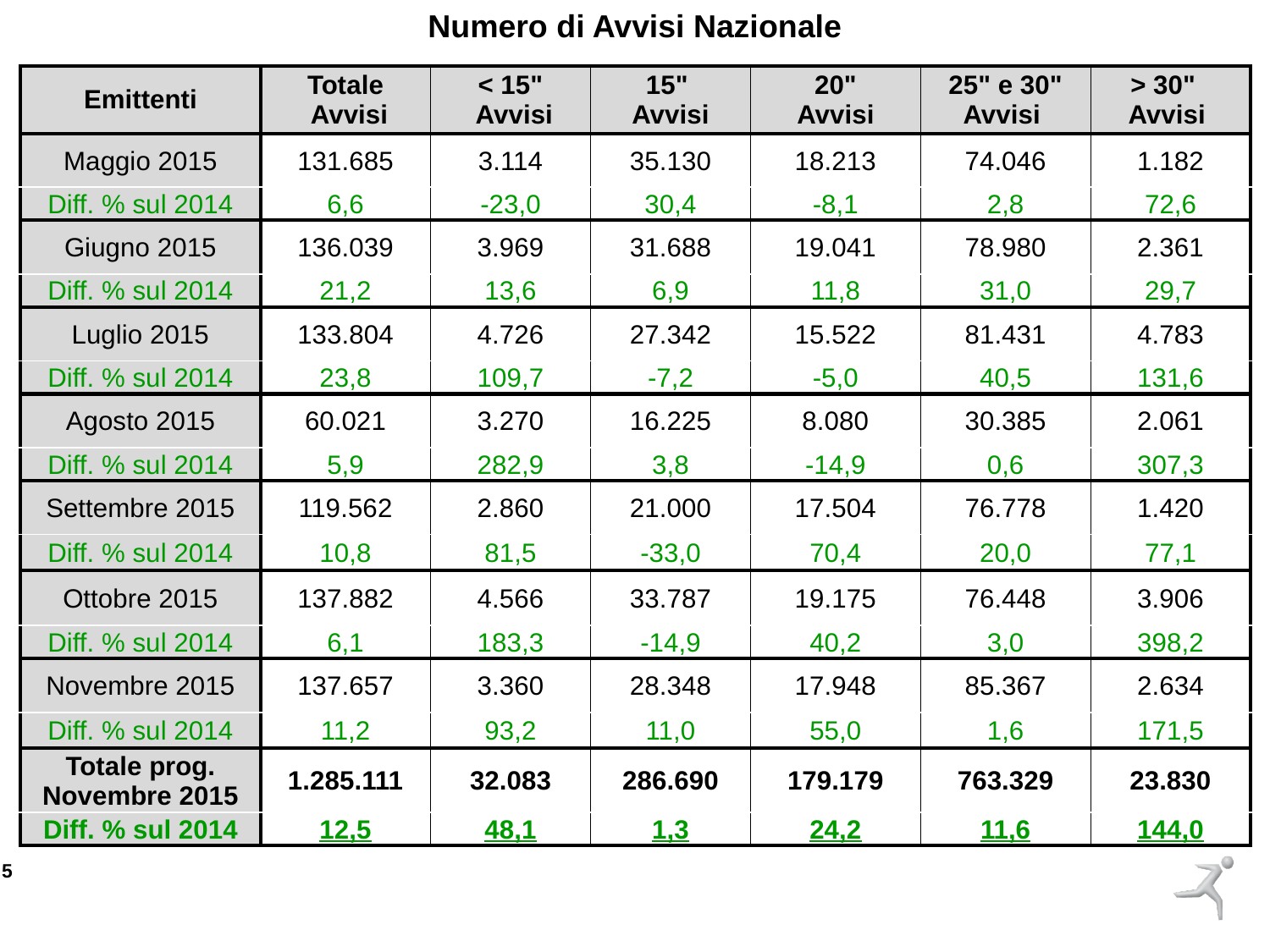

Numero di Avvisi Nazionale
| Emittenti | Totale Avvisi | < 15" Avvisi | 15" Avvisi | 20" Avvisi | 25" e 30" Avvisi | > 30" Avvisi |
| --- | --- | --- | --- | --- | --- | --- |
| Maggio 2015 | 131.685 | 3.114 | 35.130 | 18.213 | 74.046 | 1.182 |
| Diff. % sul 2014 | 6,6 | -23,0 | 30,4 | -8,1 | 2,8 | 72,6 |
| Giugno 2015 | 136.039 | 3.969 | 31.688 | 19.041 | 78.980 | 2.361 |
| Diff. % sul 2014 | 21,2 | 13,6 | 6,9 | 11,8 | 31,0 | 29,7 |
| Luglio 2015 | 133.804 | 4.726 | 27.342 | 15.522 | 81.431 | 4.783 |
| Diff. % sul 2014 | 23,8 | 109,7 | -7,2 | -5,0 | 40,5 | 131,6 |
| Agosto 2015 | 60.021 | 3.270 | 16.225 | 8.080 | 30.385 | 2.061 |
| Diff. % sul 2014 | 5,9 | 282,9 | 3,8 | -14,9 | 0,6 | 307,3 |
| Settembre 2015 | 119.562 | 2.860 | 21.000 | 17.504 | 76.778 | 1.420 |
| Diff. % sul 2014 | 10,8 | 81,5 | -33,0 | 70,4 | 20,0 | 77,1 |
| Ottobre 2015 | 137.882 | 4.566 | 33.787 | 19.175 | 76.448 | 3.906 |
| Diff. % sul 2014 | 6,1 | 183,3 | -14,9 | 40,2 | 3,0 | 398,2 |
| Novembre 2015 | 137.657 | 3.360 | 28.348 | 17.948 | 85.367 | 2.634 |
| Diff. % sul 2014 | 11,2 | 93,2 | 11,0 | 55,0 | 1,6 | 171,5 |
| Totale prog. Novembre 2015 | 1.285.111 | 32.083 | 286.690 | 179.179 | 763.329 | 23.830 |
| Diff. % sul 2014 | 12,5 | 48,1 | 1,3 | 24,2 | 11,6 | 144,0 |